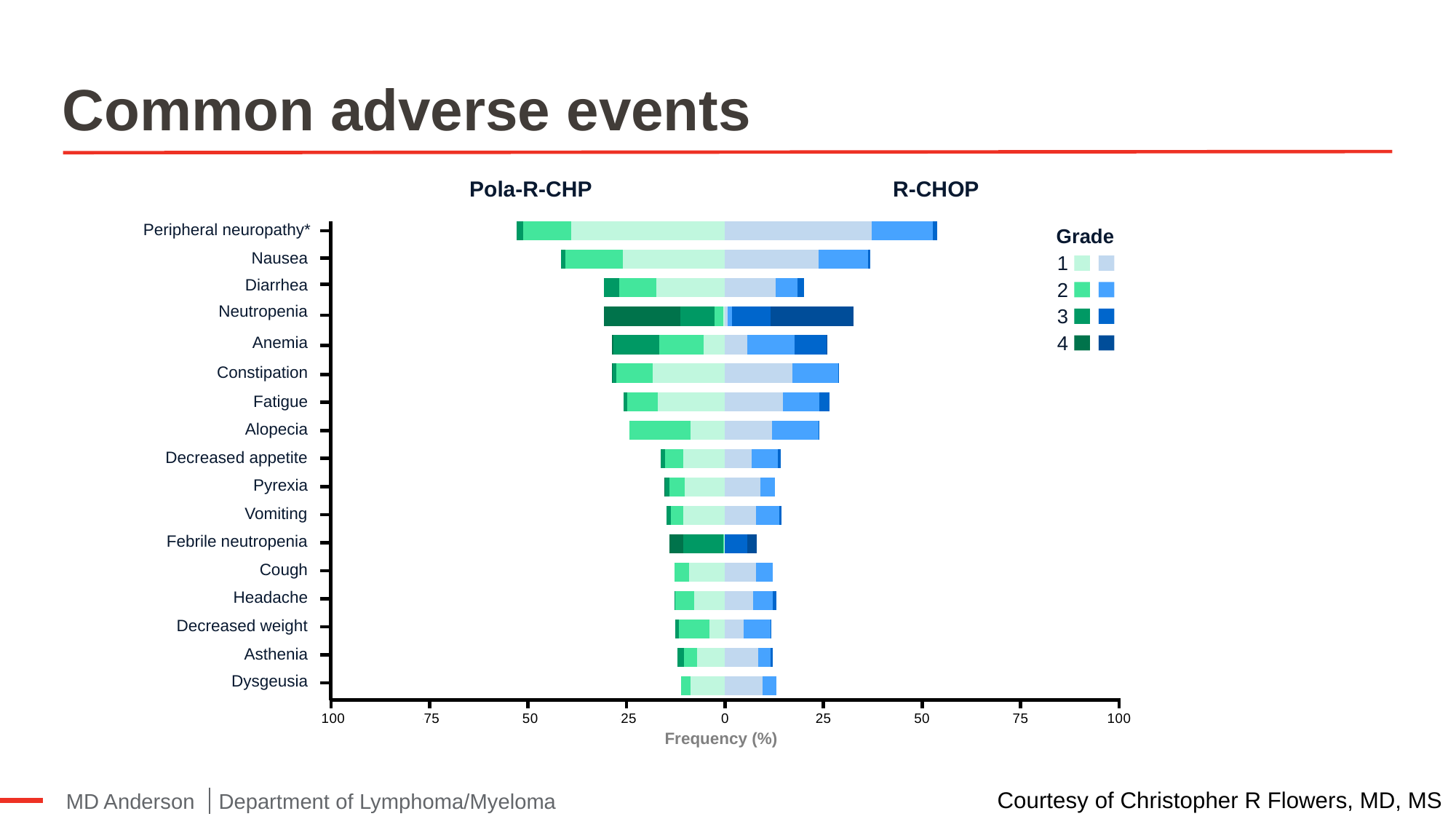

# Common adverse events
Pola-R-CHP
R-CHOP

### Chart

| Category | R-CHOP Grade 1 | R-CHOP Grade 2 | R-CHOP Grade 3 | R-CHOP Grade 4 | Pola-R-CHP Grade 1 | Pola-R-CHP Grade 2 | Pola-R-CHP Grade 3 | Pola-R-CHP Grade 4 |
|---|---|---|---|---|---|---|---|---|
| Dysgeusia | 9.6 | 3.4 | 0.0 | 0.0 | -8.7 | -2.5 | 0.0 | 0.0 |
| Asthenia | 8.4 | 3.2 | 0.5 | 0.0 | -7.1 | -3.4 | -1.6 | 0.0 |
| Decreased weight | 4.8 | 6.8 | 0.2 | 0.0 | -3.9 | -7.8 | -0.9 | 0.0 |
| Headache | 7.1 | 5.0 | 0.9 | 0.0 | -7.8 | -4.8 | -0.2 | None |
| Cough | 7.8 | 4.3 | 0.0 | 0.0 | -9.2 | -3.7 | 0.0 | 0.0 |
| Febrile neutropenia | 0.0 | 0.0 | 5.7 | 2.3 | -0.2 | -0.2 | -10.3 | -3.4 |
| Vomiting | 7.8 | 5.9 | 0.7 | 0.0 | -10.6 | -3.2 | -1.1 | 0.0 |
| Pyrexia | 8.9 | 3.7 | 0.0 | 0.0 | -10.3 | -3.9 | -1.1 | -0.2 |
| Decreased appetite | 6.8 | 6.6 | 0.7 | 0.0 | -10.6 | -4.6 | -1.1 | 0.0 |
| Alopecia | 11.9 | 11.9 | 0.2 | 0.0 | -8.7 | -15.6 | 0.0 | 0.0 |
| Fatigue | 14.6 | 9.4 | 2.5 | 0.0 | -17.0 | -7.8 | -0.9 | 0.0 |
| Constipation | 17.1 | 11.6 | 0.2 | 0.0 | -18.4 | -9.2 | -0.9 | -0.2 |
| Anemia | 5.7 | 11.9 | 8.2 | 0.2 | -5.5 | -11.3 | -11.5 | -0.5 |
| Neutropenia | 0.7 | 1.1 | 9.8 | 21.0 | -0.5 | -2.1 | -8.7 | -19.5 |
| Diarrhea | 12.8 | 5.5 | 1.8 | 0.0 | -17.5 | -9.4 | -3.9 | 0.0 |
| Nausea | 23.7 | 12.6 | 0.5 | 0.0 | -26.0 | -14.5 | -1.1 | 0.0 |
| Peripheral neuropathy† | 37.2 | 15.5 | 1.1 | 0.0 | -39.1 | -12.2 | -1.6 | 0.0 |

Peripheral neuropathy*
Nausea
Diarrhea
Neutropenia
Anemia
Constipation
Fatigue
Alopecia
Decreased appetite
Pyrexia
Vomiting
Febrile neutropenia
Cough
Headache
Decreased weight
Asthenia
Dysgeusia
Grade
1

2

3

4

Frequency (%)
Courtesy of Christopher R Flowers, MD, MS